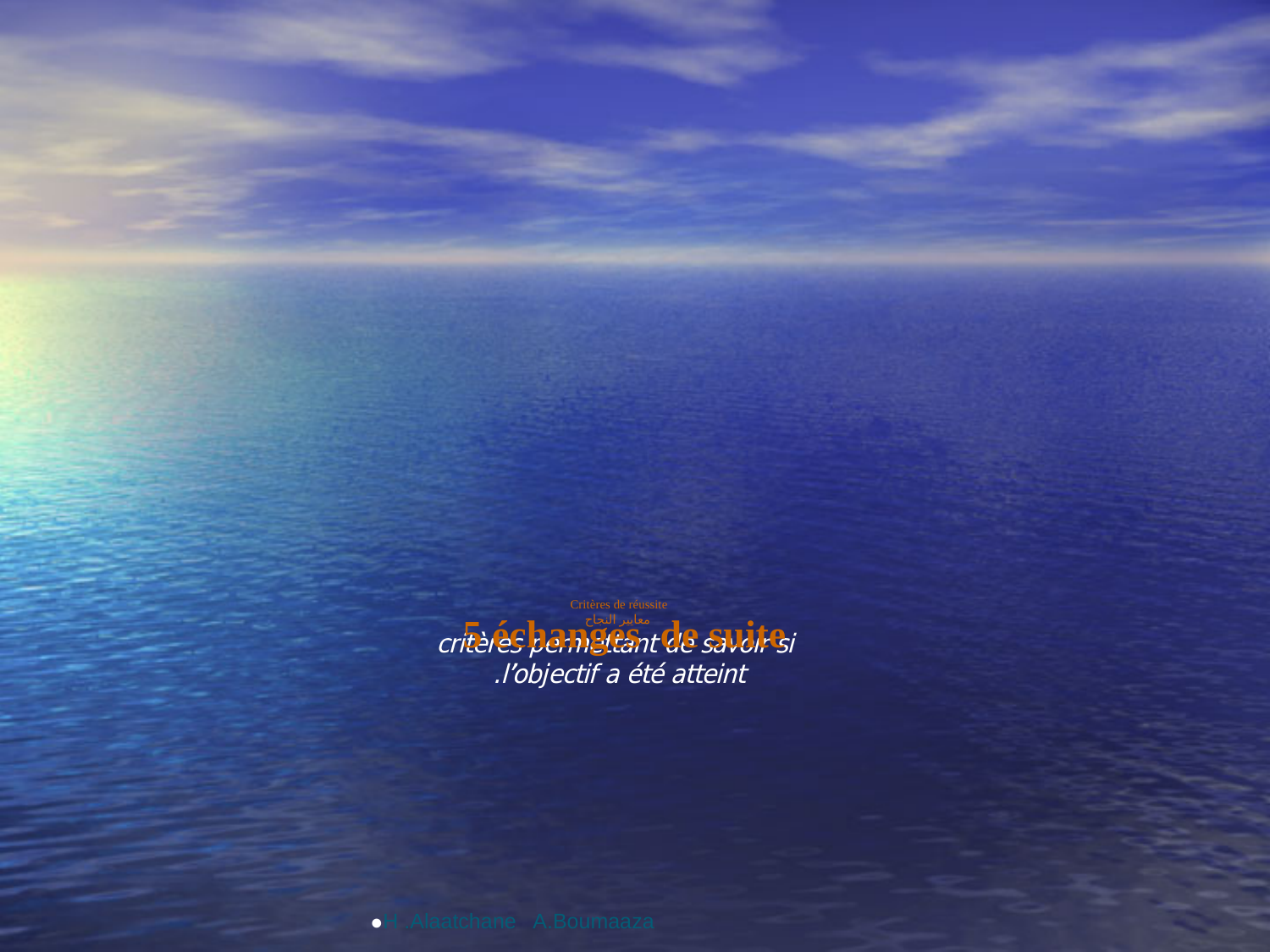

Critères de réussite
 معايير النجاح
critères permettant de savoir si
l’objectif a été atteint.
5 échanges  de suite

H .Alaatchane   A.Boumaaza